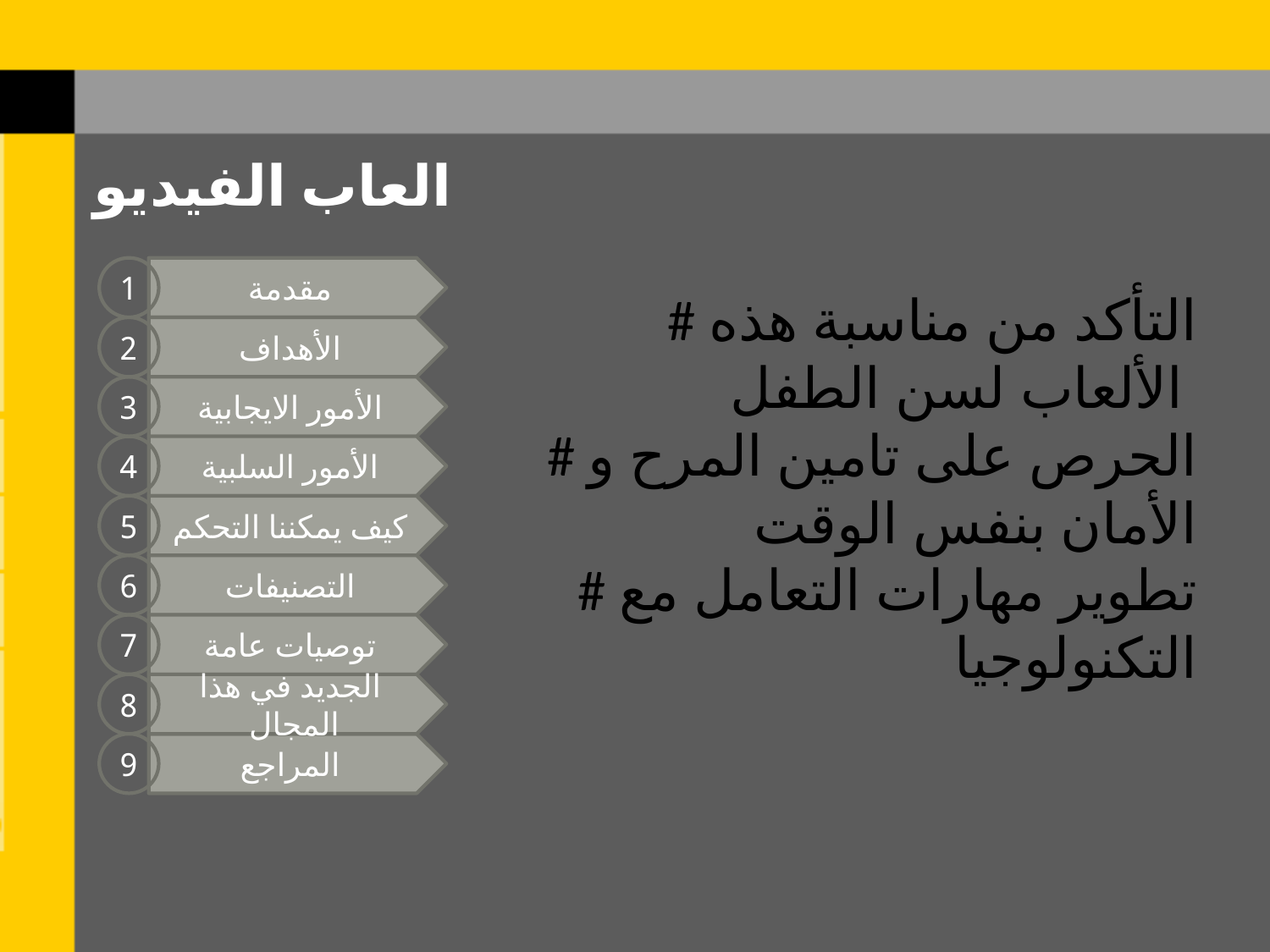

# التأكد من مناسبة هذه الألعاب لسن الطفل
# الحرص على تامين المرح و الأمان بنفس الوقت
# تطوير مهارات التعامل مع التكنولوجيا